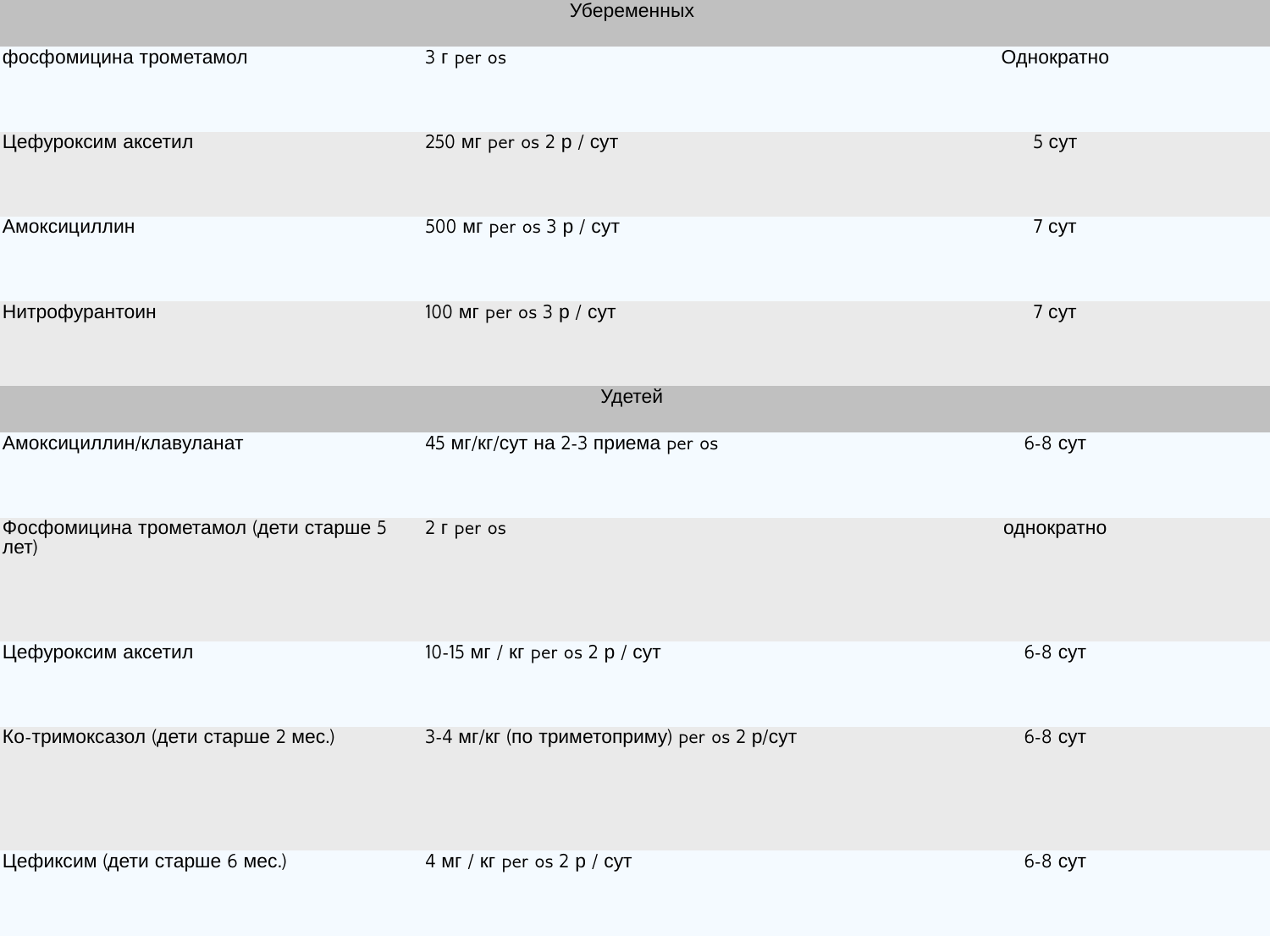

| Убеременных |  |  |
| --- | --- | --- |
| фосфомицина трометамол | 3 г per os | Однократно |
| Цефуроксим аксетил | 250 мг per os 2 р / сут | 5 сут |
| Амоксициллин | 500 мг per os 3 р / сут | 7 сут |
| Нитрофурантоин | 100 мг per os 3 р / сут | 7 сут |
| Удетей |  |  |
| Амоксициллин/клавуланат | 45 мг/кг/сут на 2-3 приема per os | 6-8 сут |
| Фосфомицина трометамол (дети старше 5 лет) | 2 г per os | однократно |
| Цефуроксим аксетил | 10-15 мг / кг per os 2 р / сут | 6-8 сут |
| Ко-тримоксазол (дети старше 2 мес.) | 3-4 мг/кг (по триметоприму) per os 2 р/сут | 6-8 сут |
| Цефиксим (дети старше 6 мес.) | 4 мг / кг per os 2 р / сут | 6-8 сут |